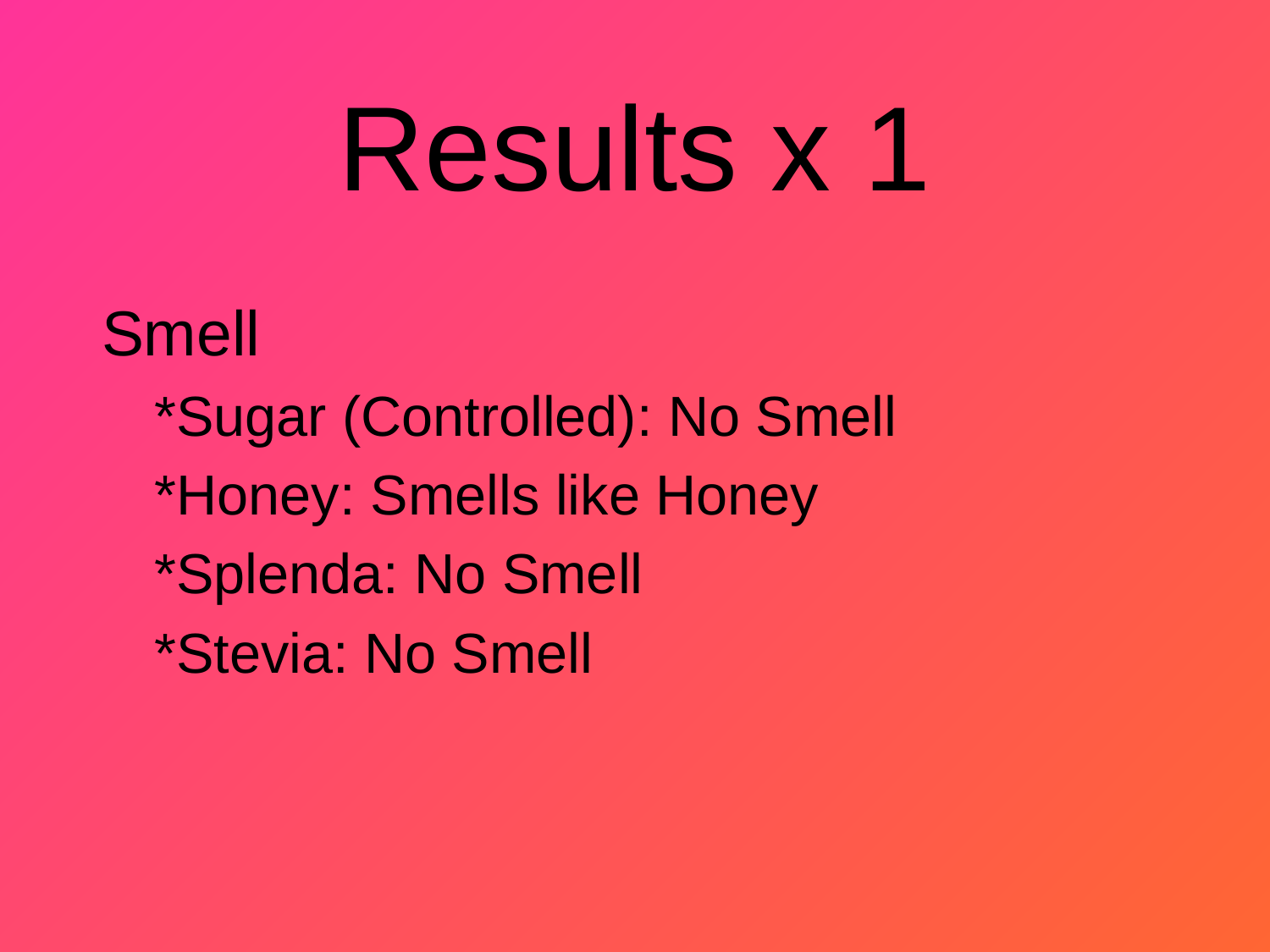

# Results x 1
  Smell
     *Sugar (Controlled): No Smell
     *Honey: Smells like Honey
     *Splenda: No Smell
     *Stevia: No Smell